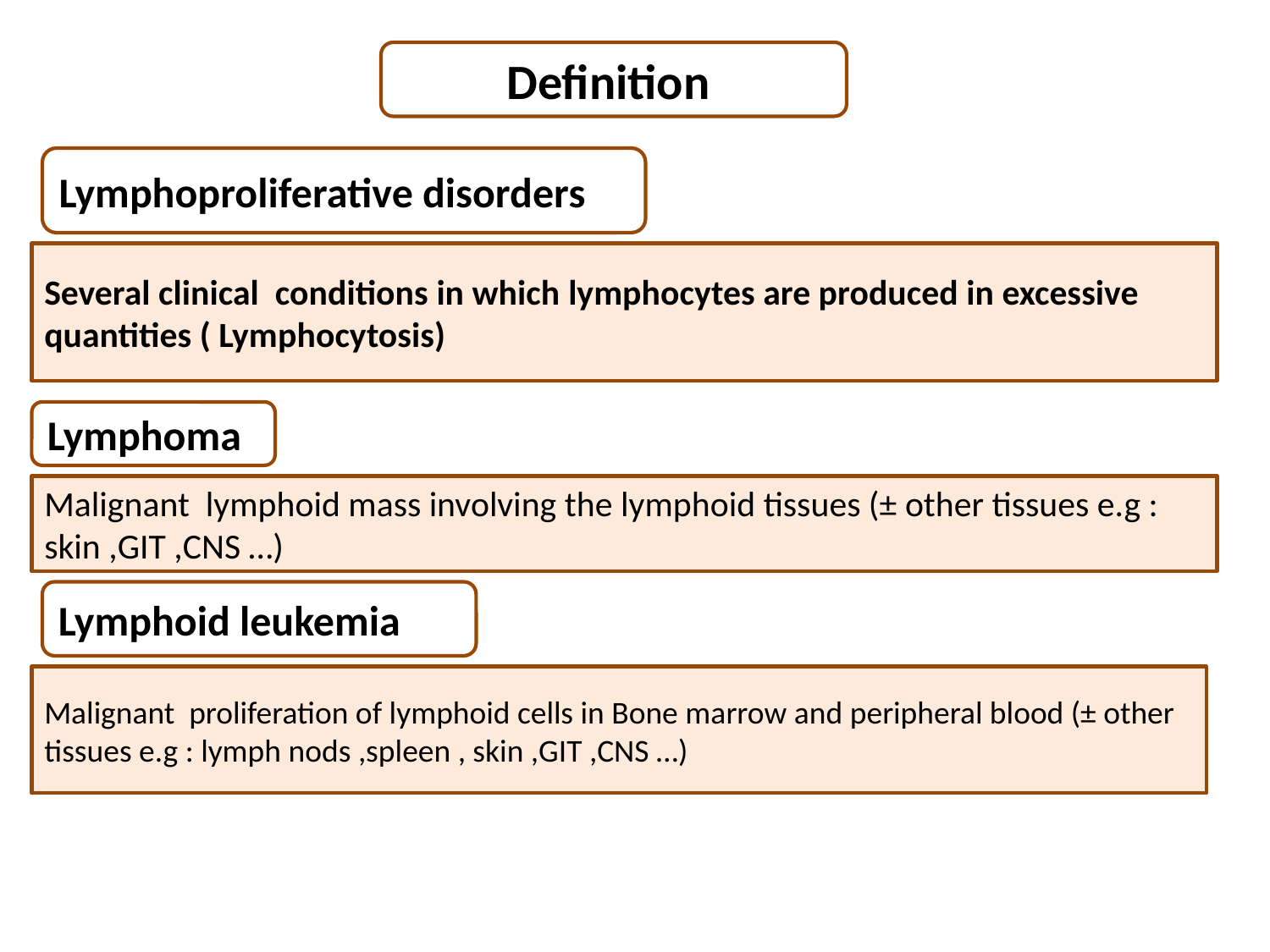

Definition
Lymphoproliferative disorders
Several clinical  conditions in which lymphocytes are produced in excessive quantities ( Lymphocytosis)
Lymphoma
Malignant  lymphoid mass involving the lymphoid tissues (± other tissues e.g : skin ,GIT ,CNS …)
Lymphoid leukemia
Malignant  proliferation of lymphoid cells in Bone marrow and peripheral blood (± other tissues e.g : lymph nods ,spleen , skin ,GIT ,CNS …)